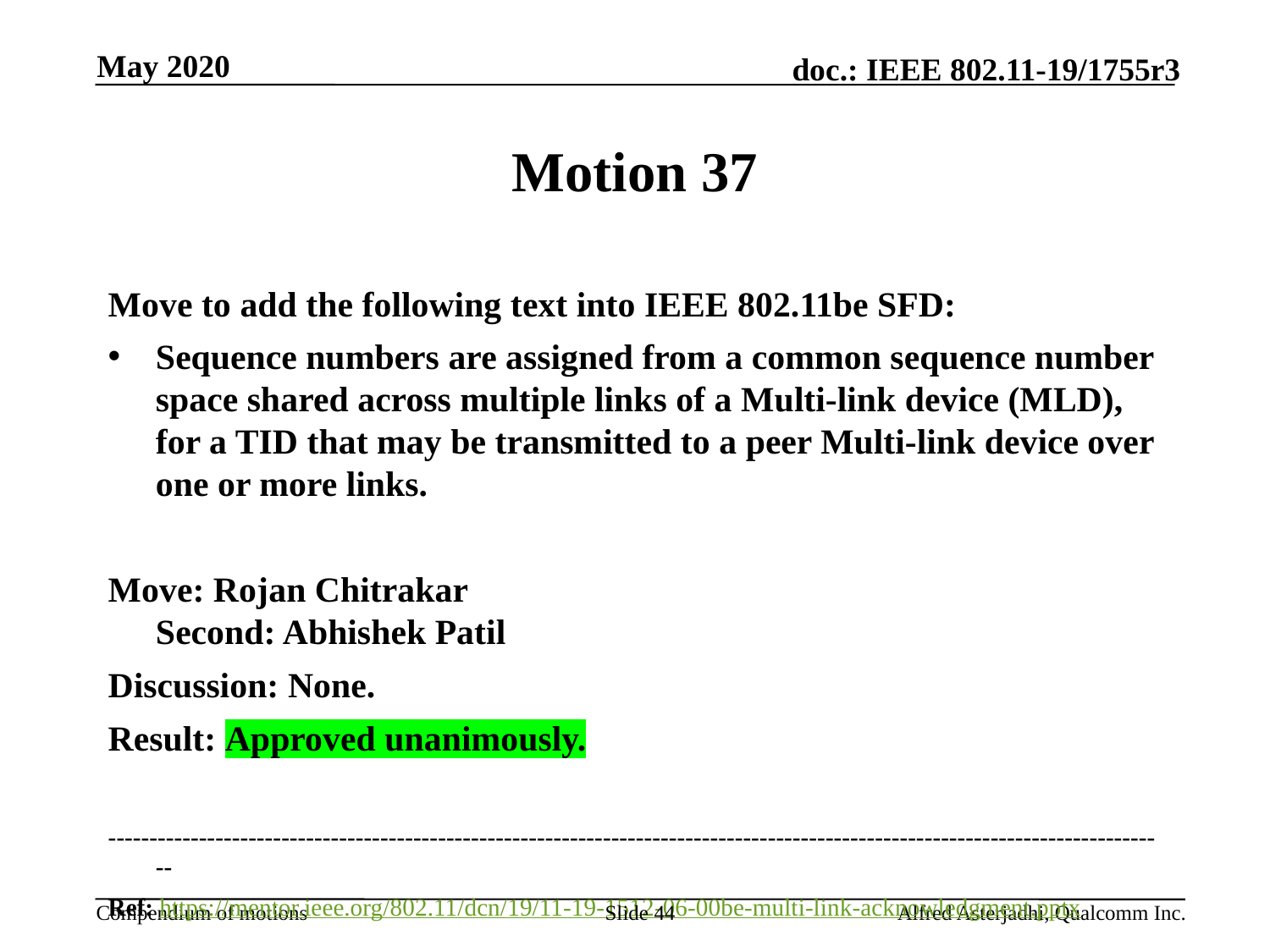

May 2020
# Motion 37
Move to add the following text into IEEE 802.11be SFD:
Sequence numbers are assigned from a common sequence number space shared across multiple links of a Multi-link device (MLD), for a TID that may be transmitted to a peer Multi-link device over one or more links.

Move: Rojan Chitrakar					Second: Abhishek Patil
Discussion: None.
Result: Approved unanimously.

---------------------------------------------------------------------------------------------------------------------------------
Ref: https://mentor.ieee.org/802.11/dcn/19/11-19-1512-06-00be-multi-link-acknowledgment.pptx

Slide 44
Alfred Asterjadhi, Qualcomm Inc.